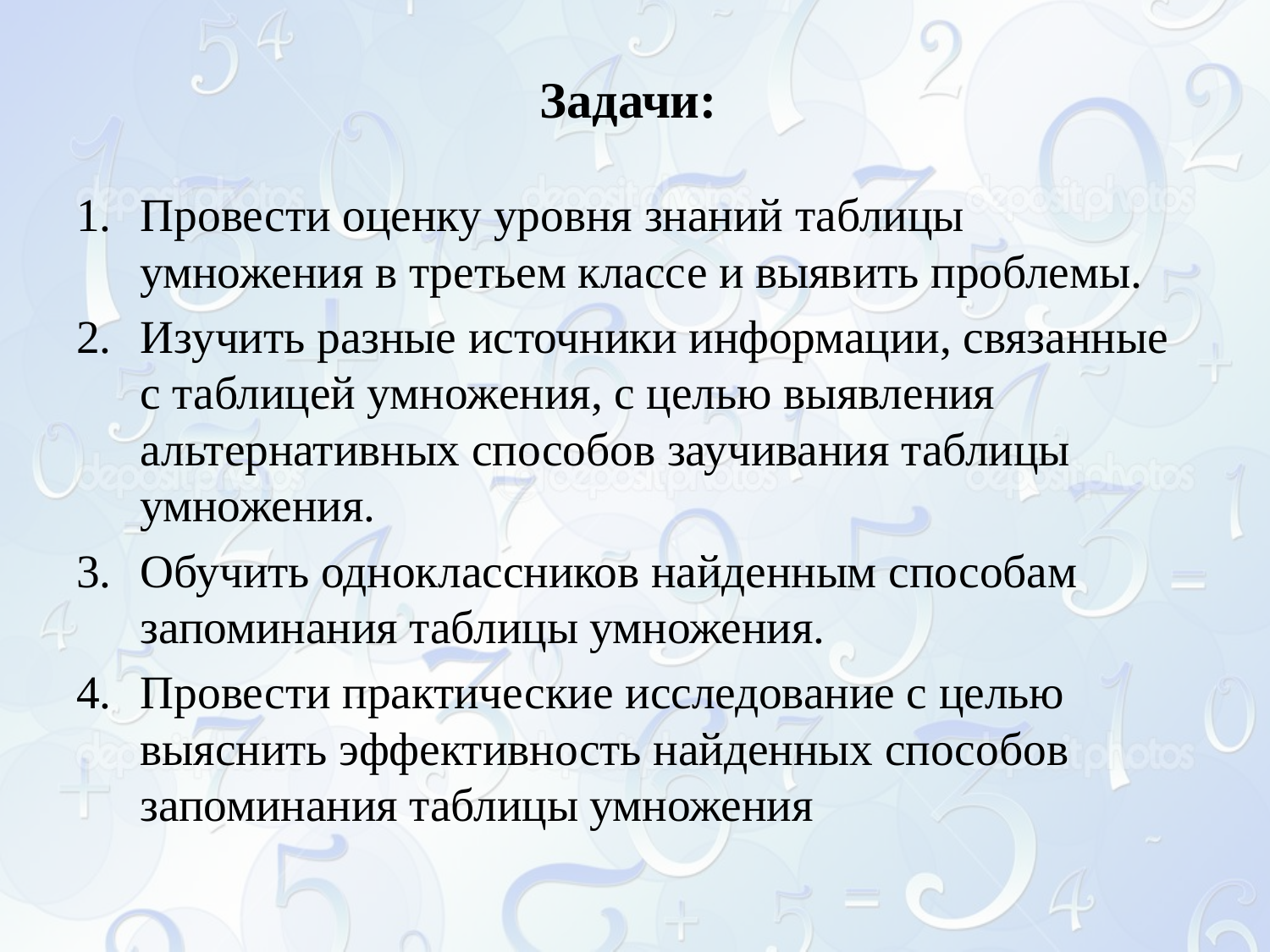

# Задачи:
Провести оценку уровня знаний таблицы  умножения в третьем классе и выявить проблемы.
Изучить разные источники информации, связанные с таблицей умножения, с целью выявления альтернативных способов заучивания таблицы умножения.
Обучить одноклассников найденным способам запоминания таблицы умножения.
Провести практические исследование с целью выяснить эффективность найденных способов запоминания таблицы умножения